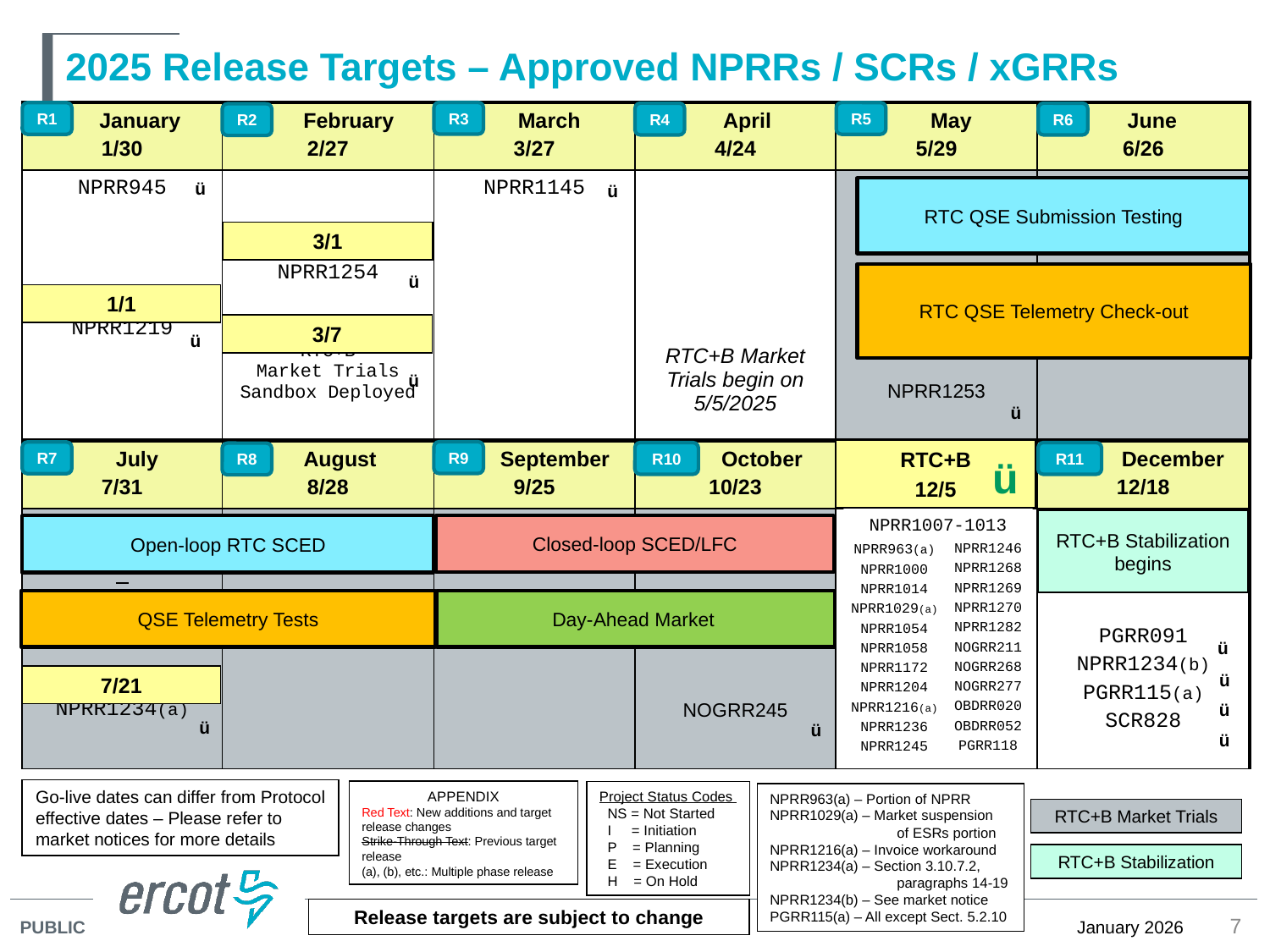

# 2025 Release Targets – Approved NPRRs / SCRs / xGRRs
R3
R5
R1
| January 1/30 | February 2/27 | March 3/27 | April 4/24 | May 5/29 | June 6/26 |
| --- | --- | --- | --- | --- | --- |
| NPRR945 NPRR1219 | NPRR1254 RTC+B Market Trials Sandbox Deployed | NPRR1145 | RTC+B Market Trials begin on 5/5/2025 | NPRR1253 |  |
R4
R6
R2
ü

ü
ü
RTC QSE Submission Testing
3/1
RTC QSE Telemetry Check-out
ü
1/1
3/7
ü
ü
RTC+B
12/5
| July 7/31 | August 8/28 | September 9/25 | October 10/23 |  | December 12/18 |
| --- | --- | --- | --- | --- | --- |
| NPRR1234(a) |  |  | NOGRR245 |  | PGRR091 NPRR1234(b) PGRR115(a) SCR828 |
R9
R7
R10
R11
R8
ü
NPRR1007-1013
RTC+B Stabilization begins
Open-loop RTC SCED
Closed-loop SCED/LFC
NPRR1246
NPRR1268
NPRR1269
NPRR1270
NPRR1282
NOGRR211
NOGRR268
NOGRR277
OBDRR020
OBDRR052
PGRR118
NPRR963(a)
NPRR1000
NPRR1014
NPRR1029(a)
NPRR1054
NPRR1058
NPRR1172
NPRR1204
NPRR1216(a)
NPRR1236
NPRR1245
QSE Telemetry Tests
Day-Ahead Market
ü
ü
7/21
ü
ü
ü
ü
Go-live dates can differ from Protocol effective dates – Please refer to market notices for more details
APPENDIX
Red Text: New additions and target release changes
Strike-Through Text: Previous target release
(a), (b), etc.: Multiple phase release
Project Status Codes
  NS = Not Started
  I     = Initiation
  P    = Planning
  E    = Execution
  H    = On Hold
NPRR963(a) – Portion of NPRR
NPRR1029(a) – Market suspension 	of ESRs portion
NPRR1216(a) – Invoice workaround
NPRR1234(a) – Section 3.10.7.2, 	paragraphs 14-19
NPRR1234(b) – See market notice
PGRR115(a) – All except Sect. 5.2.10
RTC+B Market Trials
RTC+B Stabilization
Release targets are subject to change
7